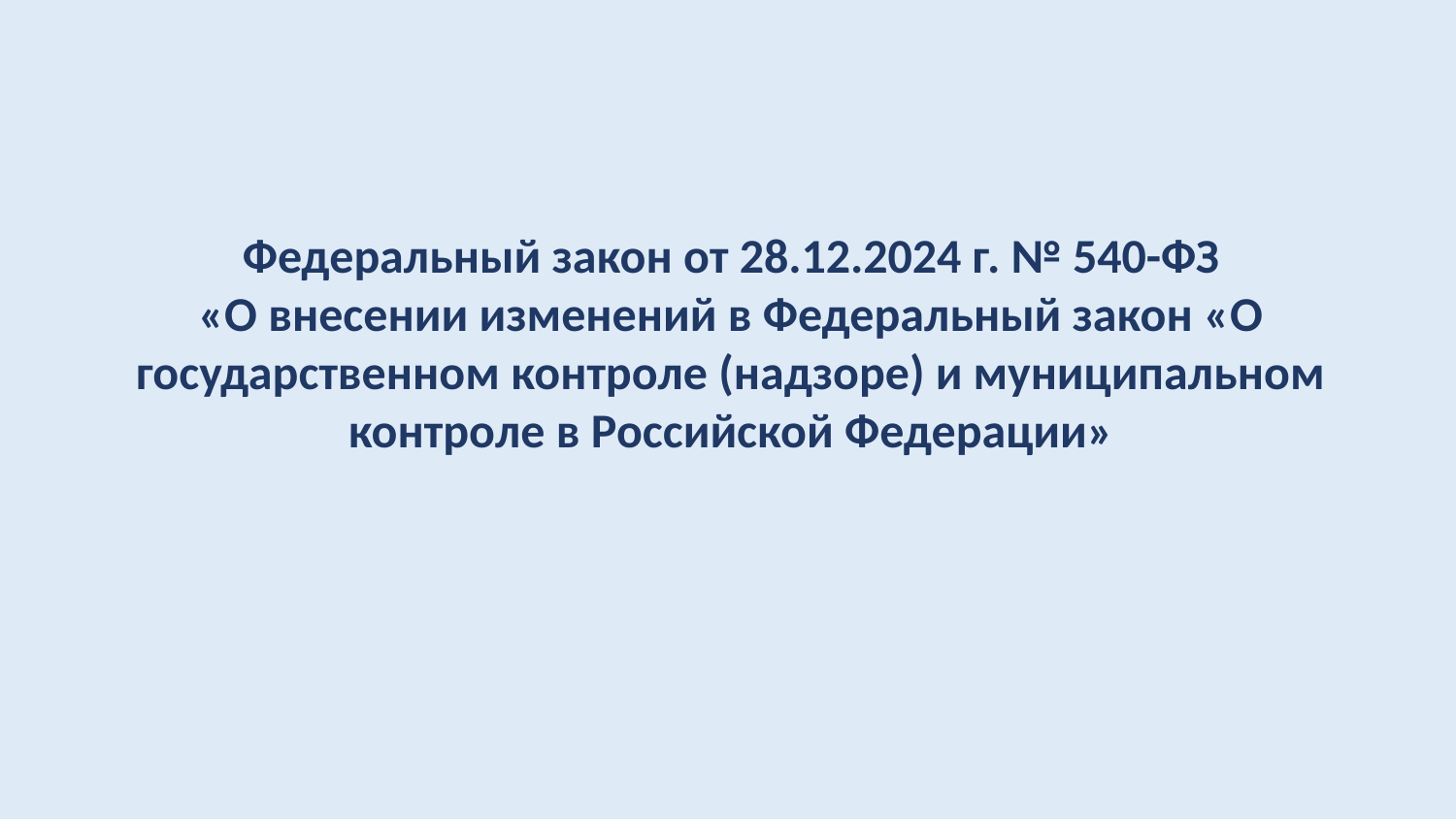

Федеральный закон от 28.12.2024 г. № 540-ФЗ
«О внесении изменений в Федеральный закон «О государственном контроле (надзоре) и муниципальном контроле в Российской Федерации»